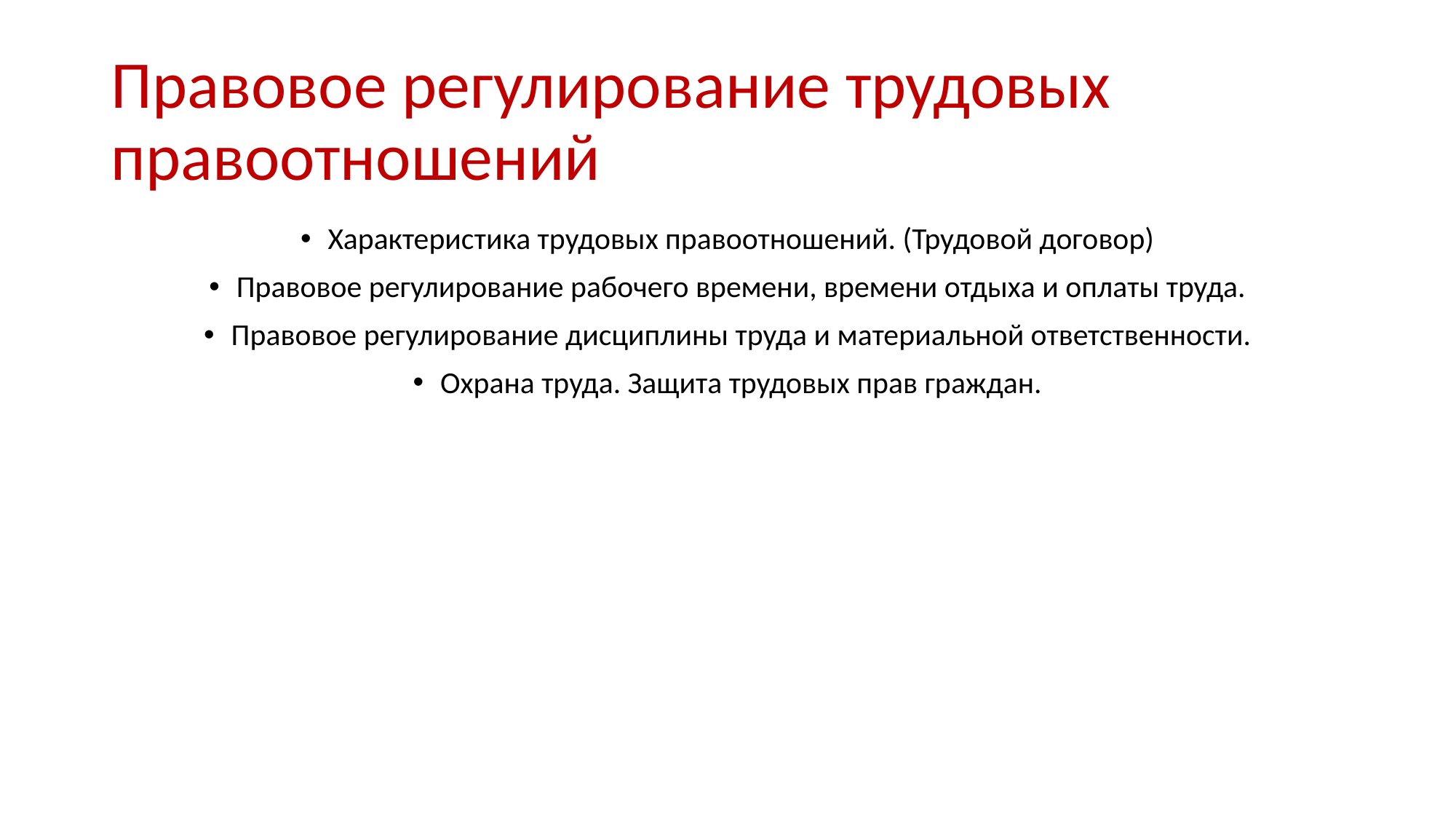

# Правовое регулирование трудовых правоотношений
Характеристика трудовых правоотношений. (Трудовой договор)
Правовое регулирование рабочего времени, времени отдыха и оплаты труда.
Правовое регулирование дисциплины труда и материальной ответственности.
Охрана труда. Защита трудовых прав граждан.